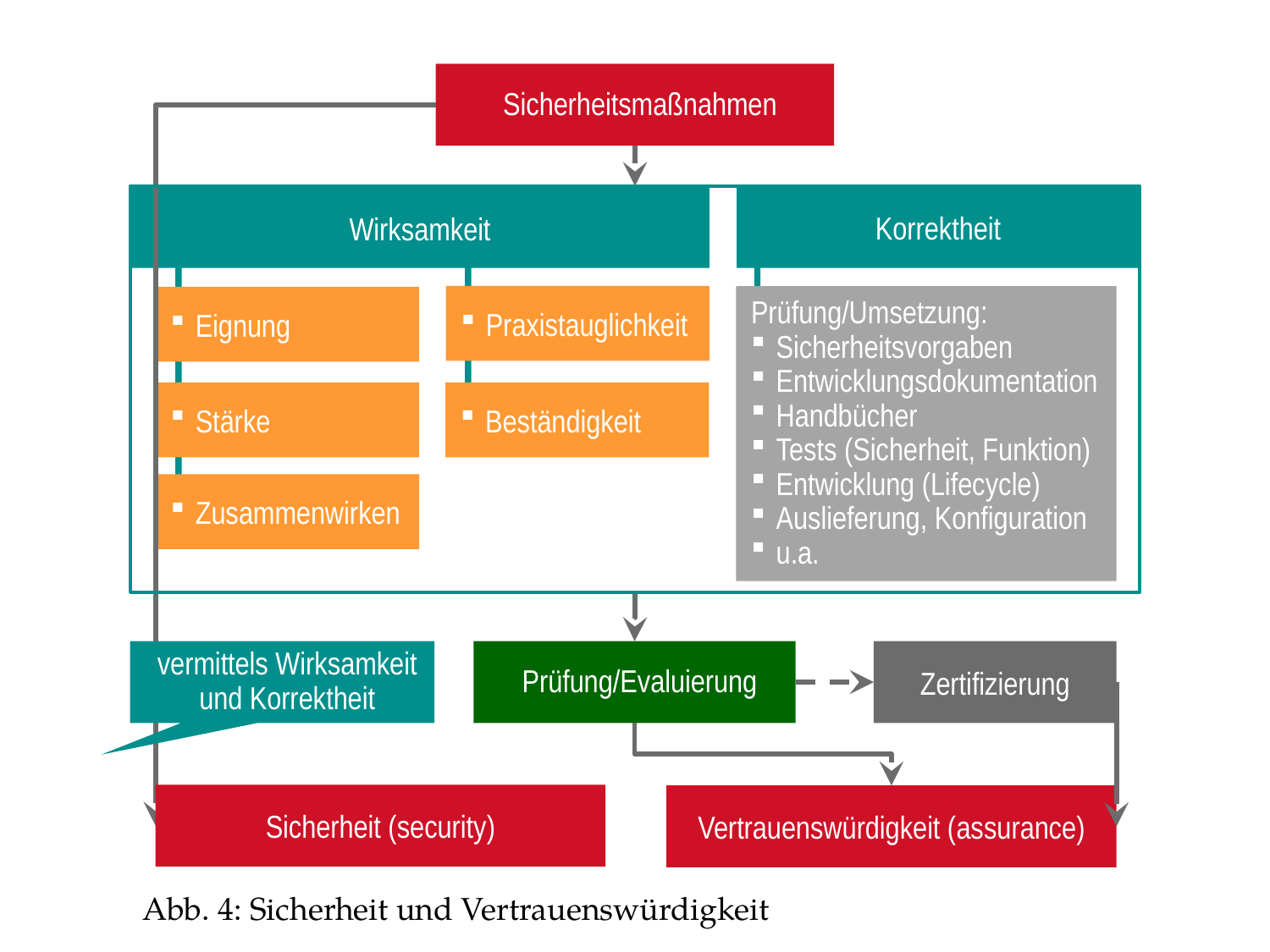

Sicherheitsmaßnahmen
Korrektheit

Wirksamkeit

Praxistauglichkeit
Prüfung/Umsetzung:
Sicherheitsvorgaben
Entwicklungsdokumentation
Handbücher
Tests (Sicherheit, Funktion)
Entwicklung (Lifecycle)
Auslieferung, Konfiguration
u.a.
Eignung
Beständigkeit
Stärke
Zusammenwirken
vermittels Wirksamkeit und Korrektheit
Prüfung/Evaluierung
Zertifizierung
Sicherheit (security)
Vertrauenswürdigkeit (assurance)
Abb. 4: Sicherheit und Vertrauenswürdigkeit